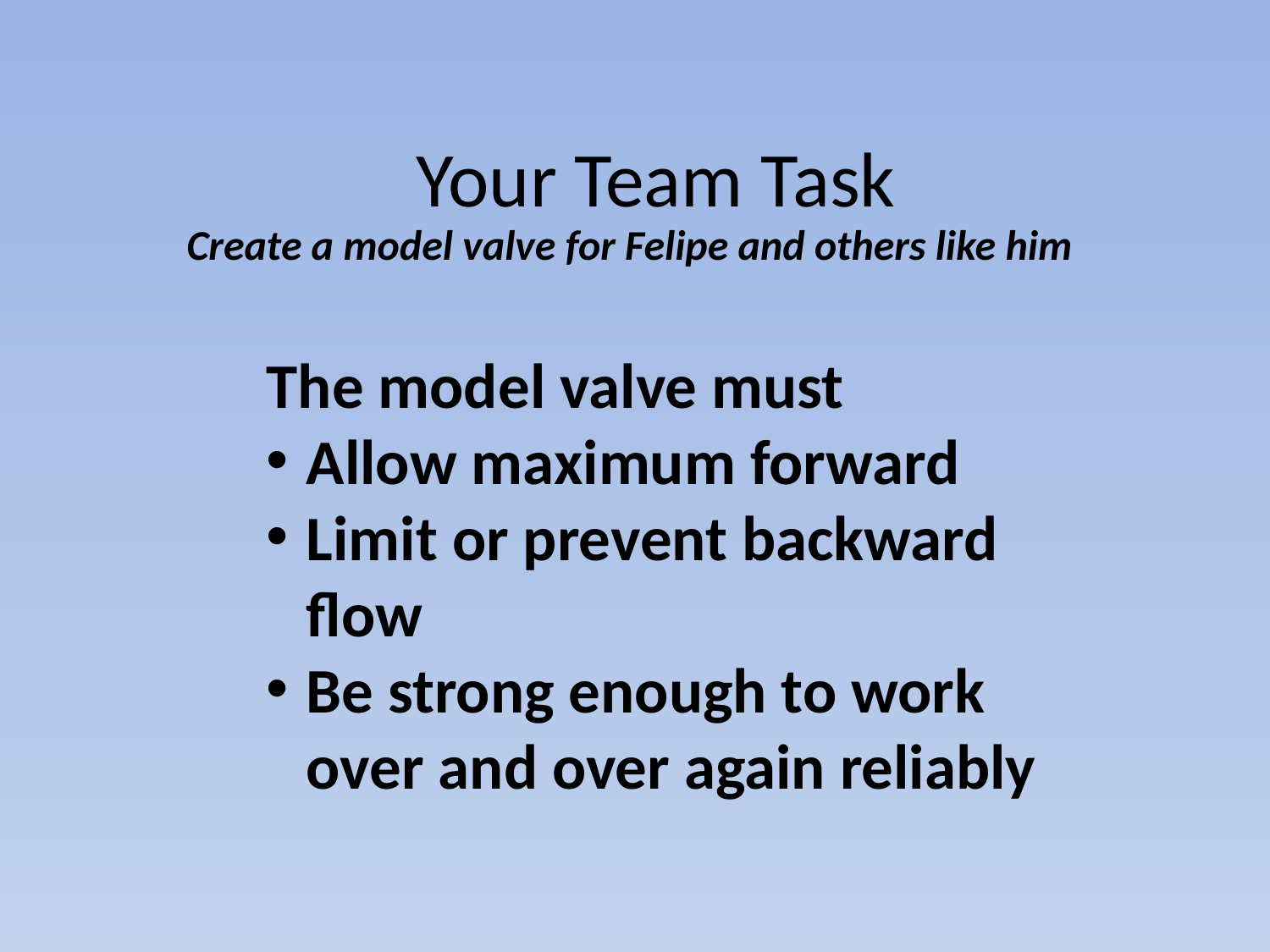

# Your Team Task
Create a model valve for Felipe and others like him
The model valve must
Allow maximum forward
Limit or prevent backward flow
Be strong enough to work over and over again reliably